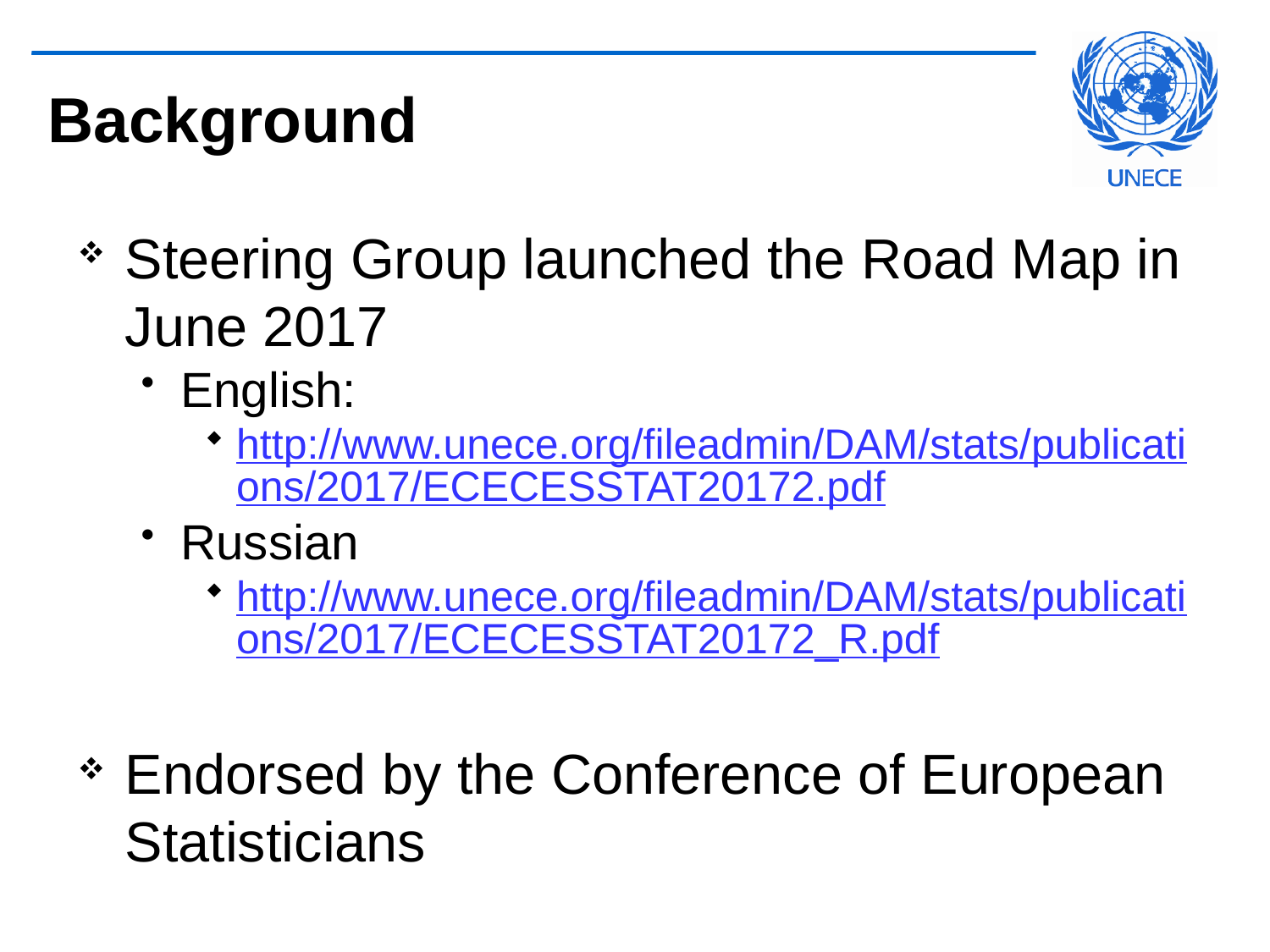

# Background
Steering Group launched the Road Map in June 2017
English:
http://www.unece.org/fileadmin/DAM/stats/publications/2017/ECECESSTAT20172.pdf
Russian
http://www.unece.org/fileadmin/DAM/stats/publications/2017/ECECESSTAT20172_R.pdf

Endorsed by the Conference of European Statisticians